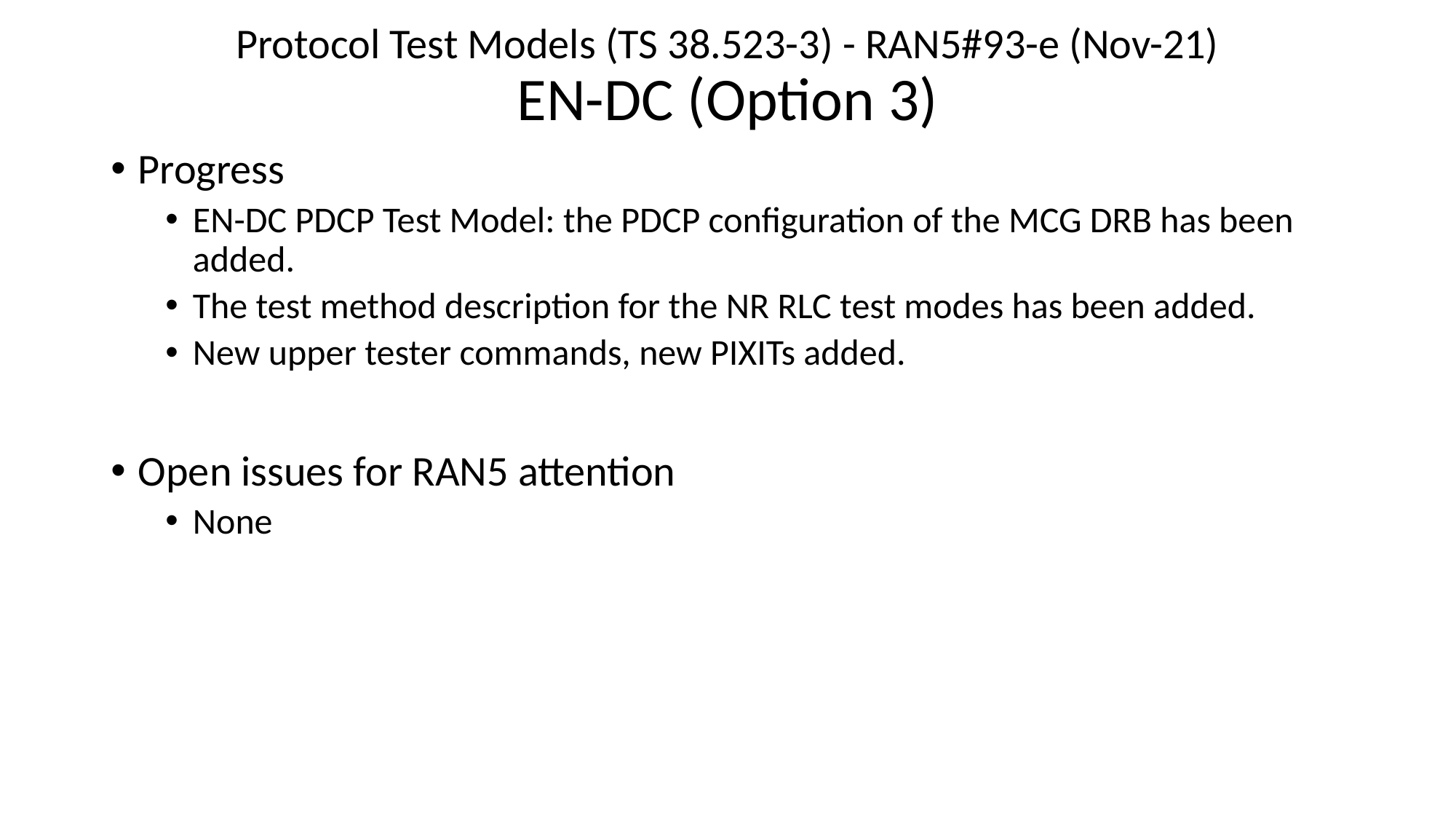

# Protocol Test Models (TS 38.523-3) - RAN5#93-e (Nov-21) EN-DC (Option 3)
Progress
EN-DC PDCP Test Model: the PDCP configuration of the MCG DRB has been added.
The test method description for the NR RLC test modes has been added.
New upper tester commands, new PIXITs added.

Open issues for RAN5 attention
None